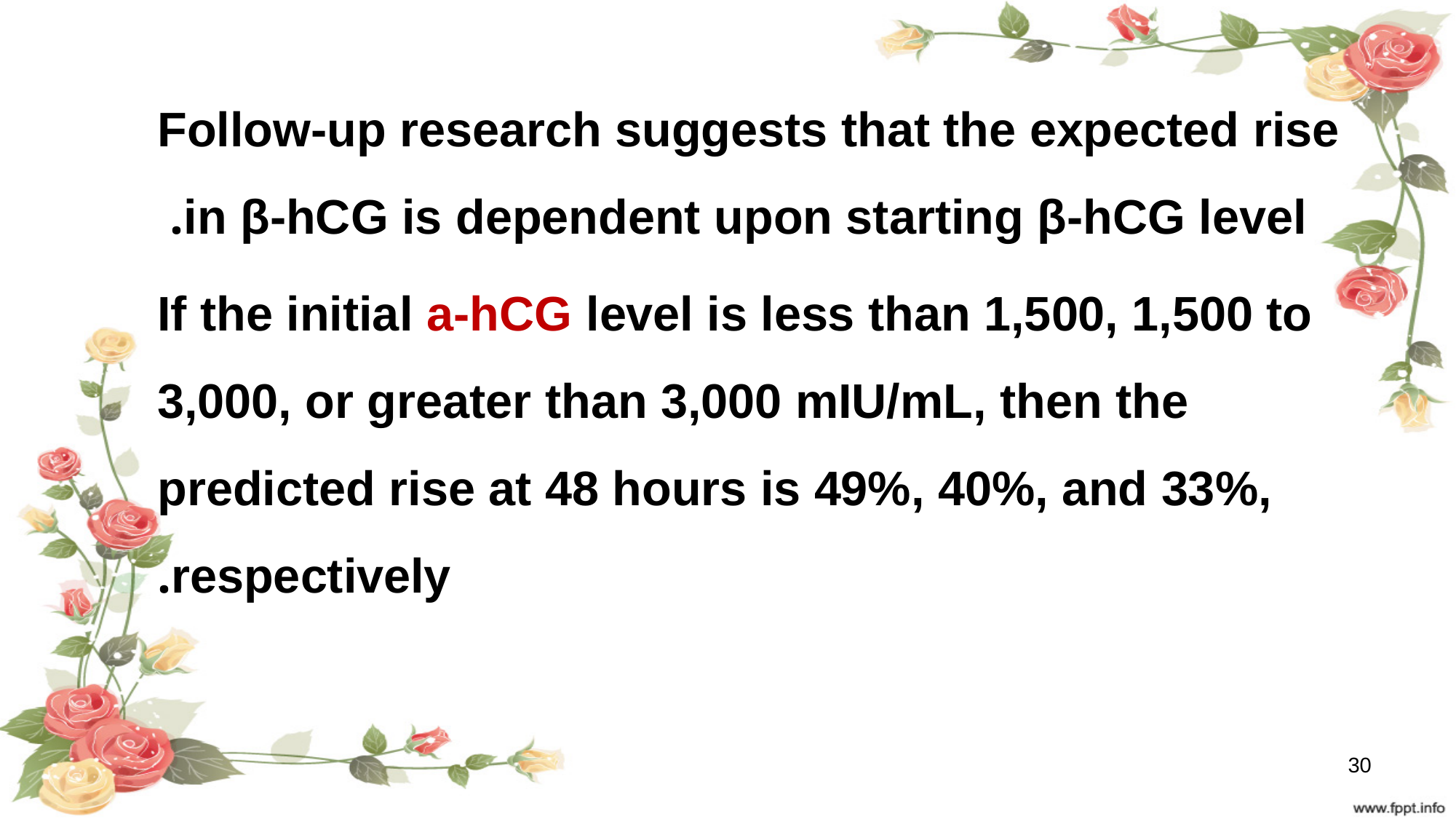

Follow-up research suggests that the expected rise in β-hCG is dependent upon starting β-hCG level.
If the initial a-hCG level is less than 1,500, 1,500 to 3,000, or greater than 3,000 mIU/mL, then the predicted rise at 48 hours is 49%, 40%, and 33%, respectively.
30